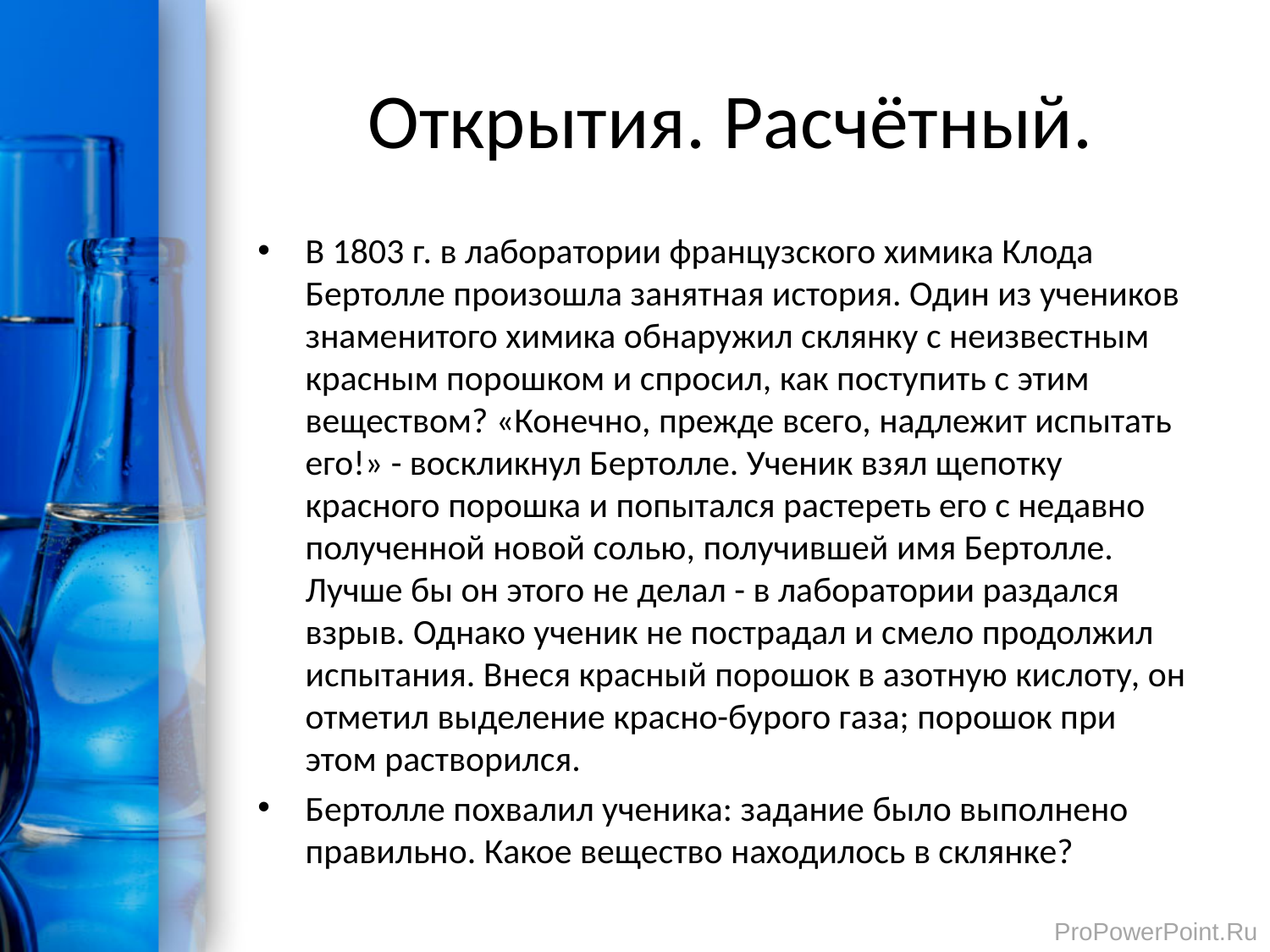

# Открытия. Расчётный.
В 1803 г. в лаборатории французского химика Клода Бертолле произошла занятная история. Один из учеников знаменитого химика обнаружил склянку с неизвестным красным порошком и спросил, как поступить с этим веществом? «Конечно, прежде всего, надлежит испытать его!» - воскликнул Бертолле. Ученик взял щепотку красного порошка и попытался растереть его с недавно полученной новой солью, получившей имя Бертолле. Лучше бы он этого не делал - в лаборатории раздался взрыв. Однако ученик не пострадал и смело продолжил испытания. Внеся красный порошок в азотную кислоту, он отметил выделение красно-бурого газа; порошок при этом растворился.
Бертолле похвалил ученика: задание было выполнено правильно. Какое вещество находилось в склянке?